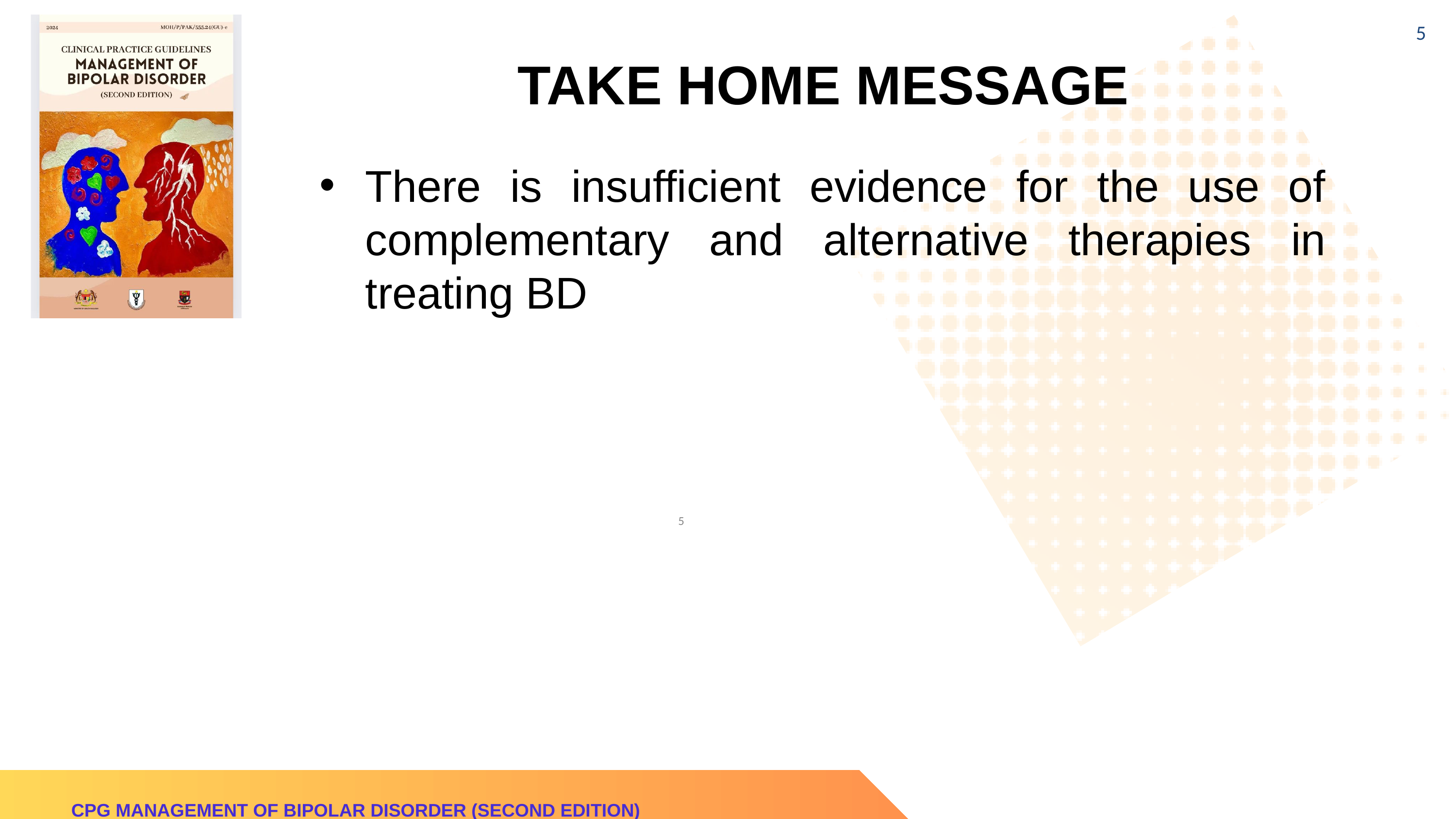

5
TAKE HOME MESSAGE

There is insufficient evidence for the use of complementary and alternative therapies in treating BD

5

CPG MANAGEMENT OF BIPOLAR DISORDER (SECOND EDITION)